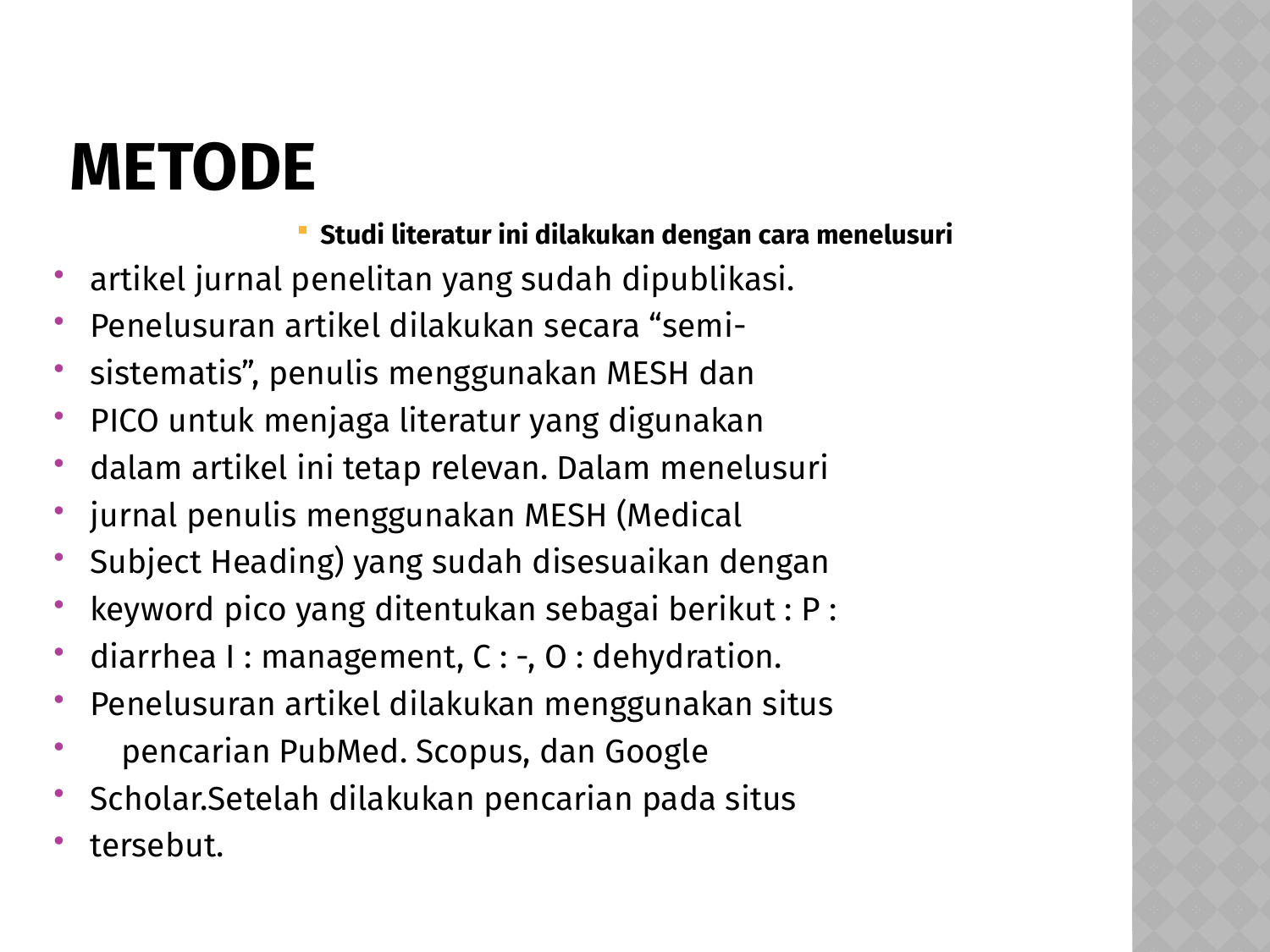

# METODE
Studi literatur ini dilakukan dengan cara menelusuri
artikel jurnal penelitan yang sudah dipublikasi.
Penelusuran artikel dilakukan secara “semi-
sistematis”, penulis menggunakan MESH dan
PICO untuk menjaga literatur yang digunakan
dalam artikel ini tetap relevan. Dalam menelusuri
jurnal penulis menggunakan MESH (Medical
Subject Heading) yang sudah disesuaikan dengan
keyword pico yang ditentukan sebagai berikut : P :
diarrhea I : management, C : -, O : dehydration.
Penelusuran artikel dilakukan menggunakan situs
pencarian PubMed. Scopus, dan Google
Scholar.Setelah dilakukan pencarian pada situs
tersebut.